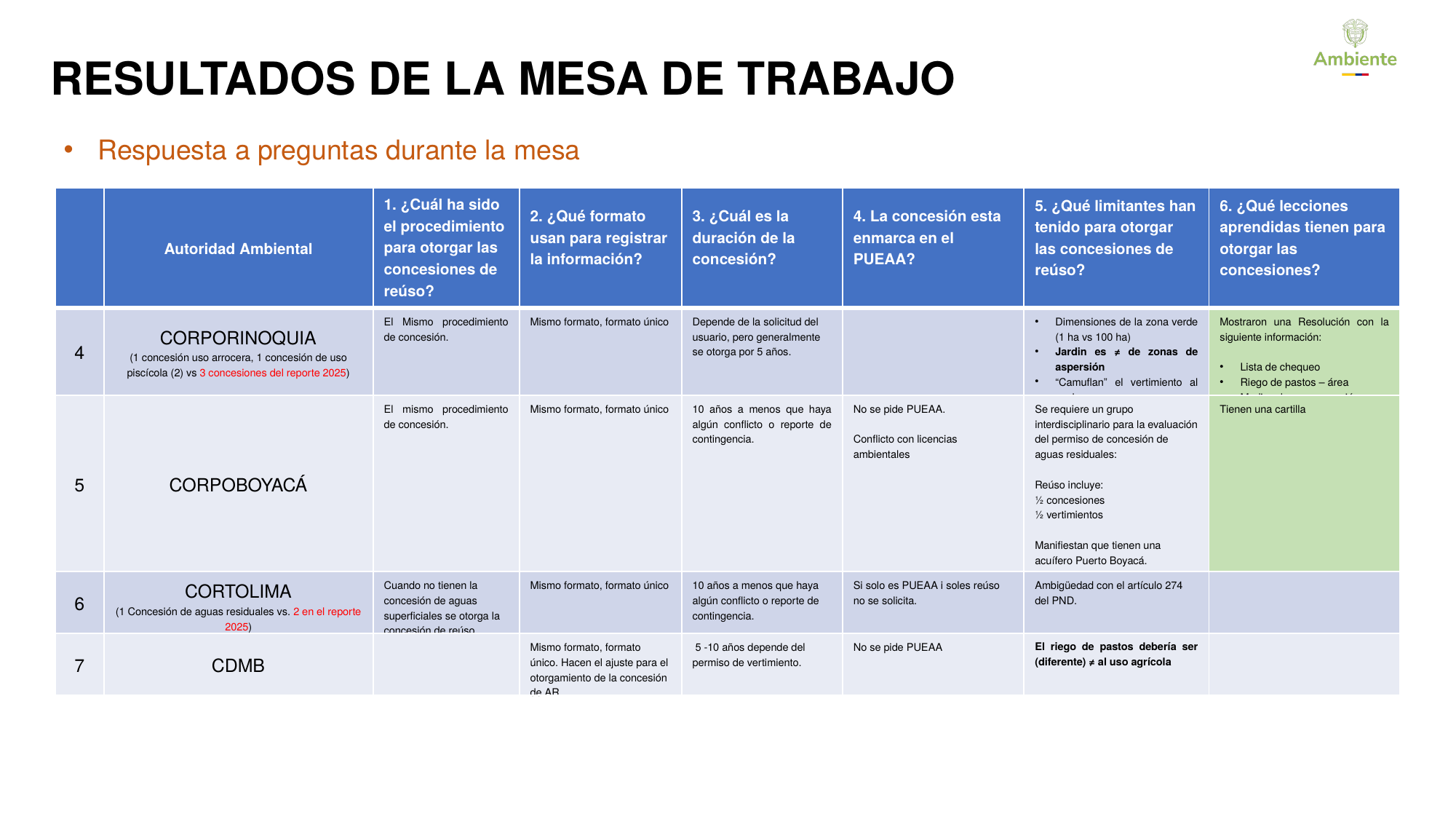

RESULTADOS DE LA MESA DE TRABAJO
Respuesta a preguntas durante la mesa
|  | Autoridad Ambiental | 1. ¿Cuál ha sido el procedimiento para otorgar las concesiones de reúso? | 2. ¿Qué formato usan para registrar la información? | 3. ¿Cuál es la duración de la concesión? | 4. La concesión esta enmarca en el PUEAA? | 5. ¿Qué limitantes han tenido para otorgar las concesiones de reúso? | 6. ¿Qué lecciones aprendidas tienen para otorgar las concesiones? |
| --- | --- | --- | --- | --- | --- | --- | --- |
| 4 | CORPORINOQUIA (1 concesión uso arrocera, 1 concesión de uso piscícola (2) vs 3 concesiones del reporte 2025) | El Mismo procedimiento de concesión. | Mismo formato, formato único | Depende de la solicitud del usuario, pero generalmente se otorga por 5 años. |  | Dimensiones de la zona verde (1 ha vs 100 ha) Jardin es ≠ de zonas de aspersión “Camuflan” el vertimiento al suelo | Mostraron una Resolución con la siguiente información: Lista de chequeo Riego de pastos – área Medias de compensación |
| 5 | CORPOBOYACÁ | El mismo procedimiento de concesión. | Mismo formato, formato único | 10 años a menos que haya algún conflicto o reporte de contingencia. | No se pide PUEAA. Conflicto con licencias ambientales | Se requiere un grupo interdisciplinario para la evaluación del permiso de concesión de aguas residuales: Reúso incluye: ½ concesiones ½ vertimientos Manifiestan que tienen una acuífero Puerto Boyacá. 89 municipios 19 cuencas | Tienen una cartilla |
| 6 | CORTOLIMA (1 Concesión de aguas residuales vs. 2 en el reporte 2025) | Cuando no tienen la concesión de aguas superficiales se otorga la concesión de reúso | Mismo formato, formato único | 10 años a menos que haya algún conflicto o reporte de contingencia. | Si solo es PUEAA i soles reúso no se solicita. | Ambigüedad con el artículo 274 del PND. |  |
| 7 | CDMB |  | Mismo formato, formato único. Hacen el ajuste para el otorgamiento de la concesión de AR. | 5 -10 años depende del permiso de vertimiento. | No se pide PUEAA | El riego de pastos debería ser (diferente) ≠ al uso agrícola |  |